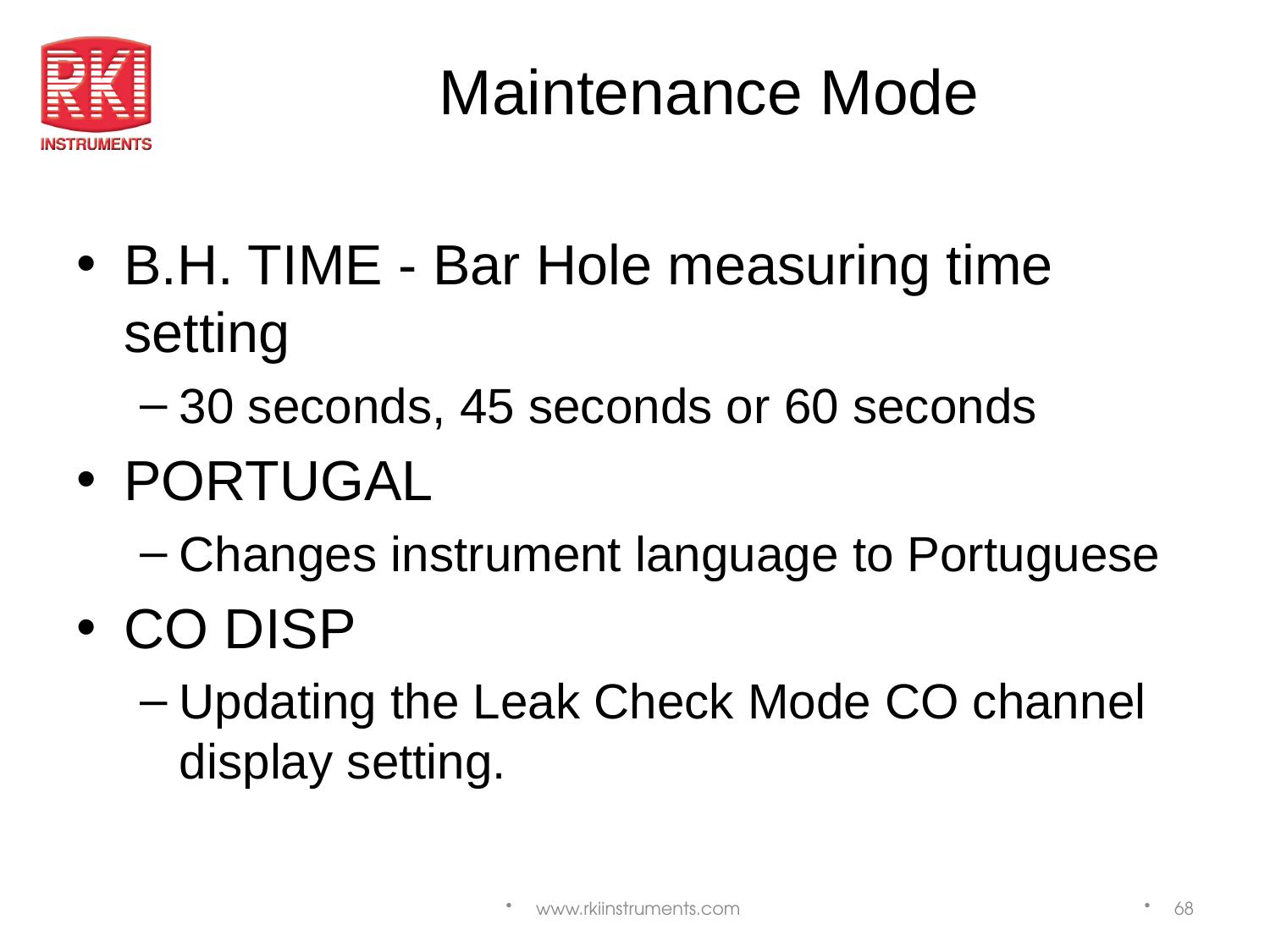

# Maintenance Mode
B.H. TIME - Bar Hole measuring time setting
30 seconds, 45 seconds or 60 seconds
PORTUGAL
Changes instrument language to Portuguese
CO DISP
Updating the Leak Check Mode CO channel display setting.

www.rkiinstruments.com
68